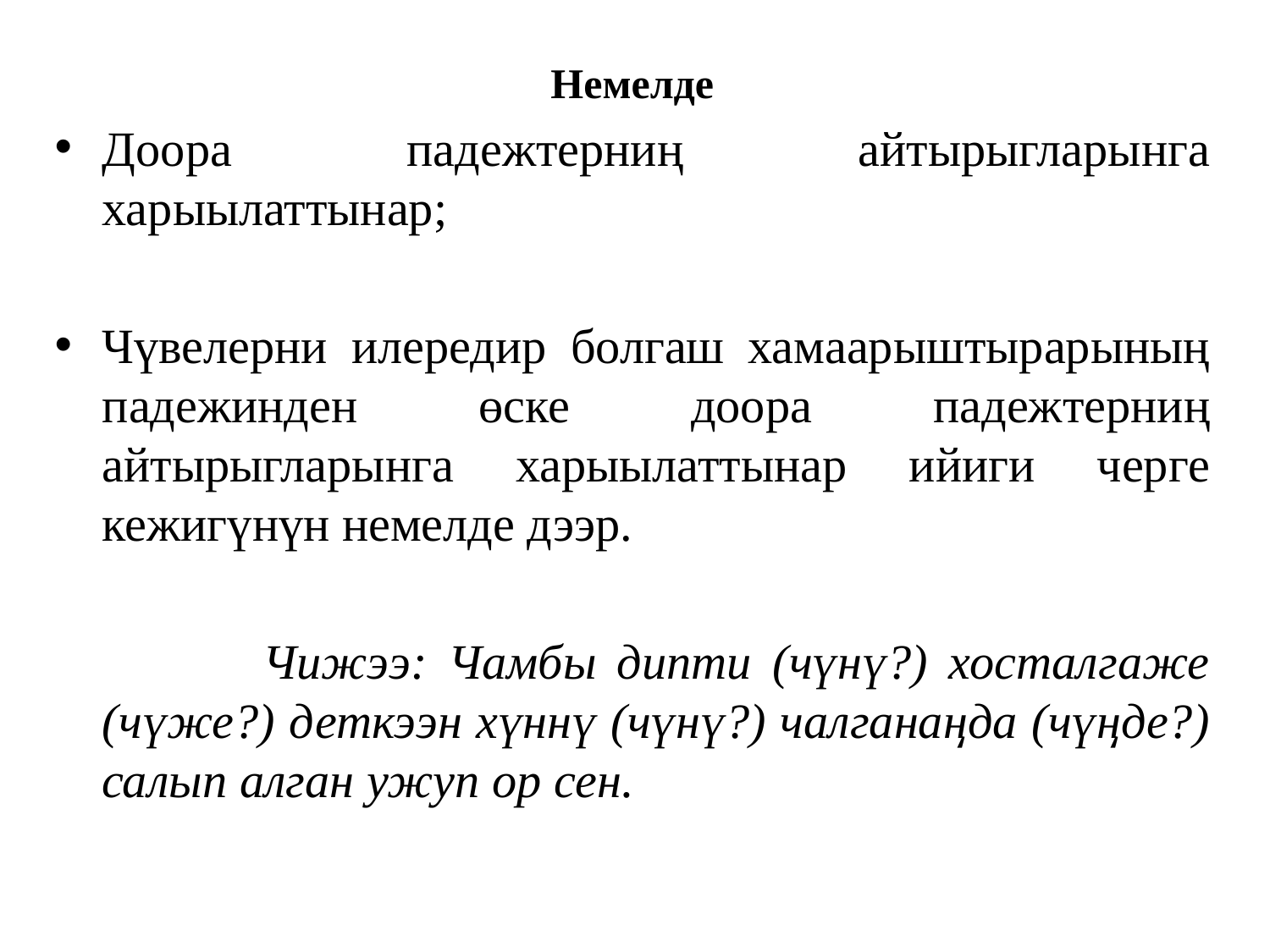

Немелде
Доора падежтерниң айтырыгларынга харыылаттынар;

Чүвелерни илередир болгаш хамаарыштырарының падежинден өске доора падежтерниң айтырыгларынга харыылаттынар ийиги черге кежигүнүн немелде дээр.

          Чижээ: Чамбы дипти (чүнү?) хосталгаже (чүже?) деткээн хүннү (чүнү?) чалганаңда (чүңде?) салып алган ужуп ор сен.